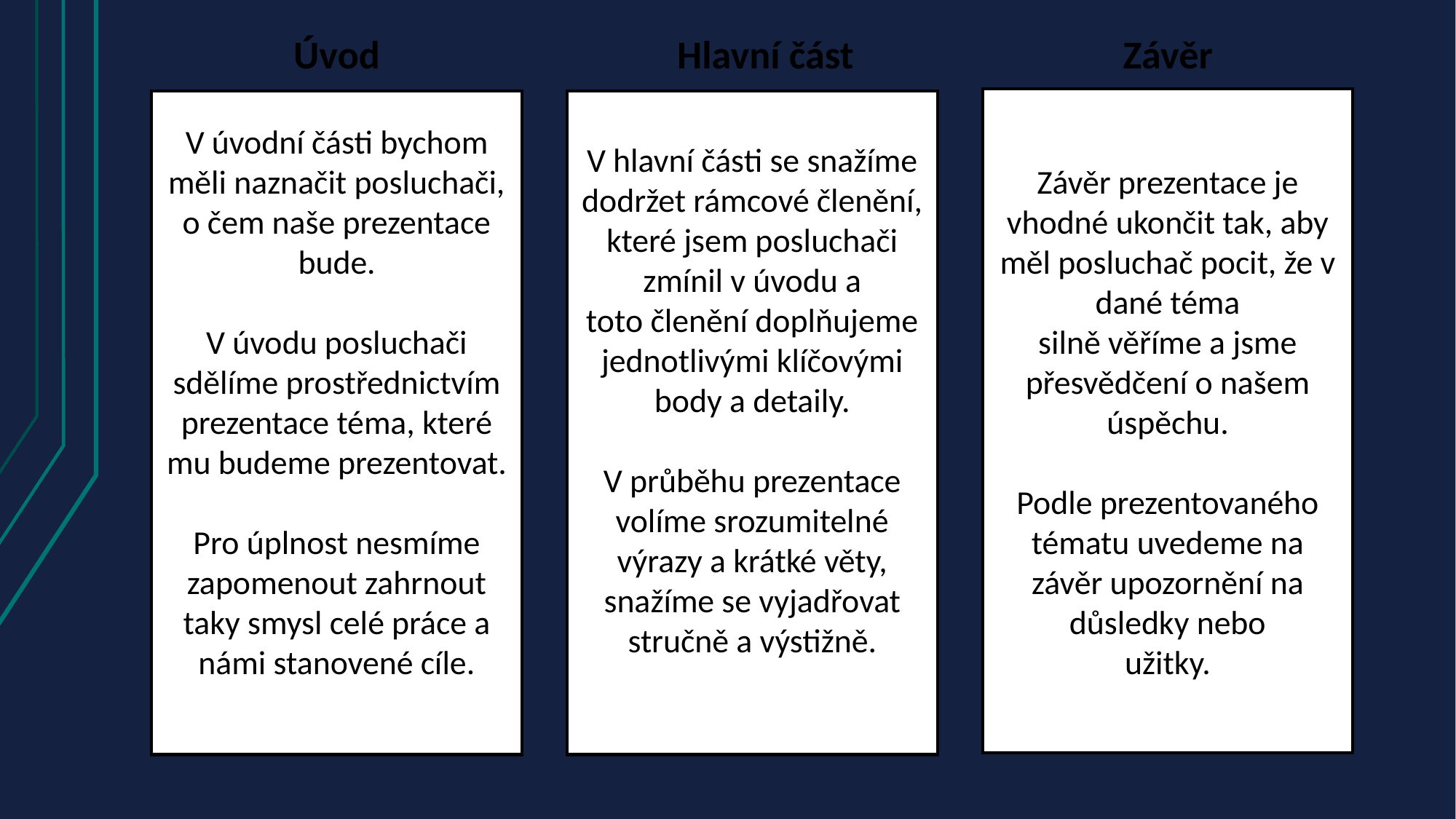

Úvod
Hlavní část
Závěr
Závěr prezentace je vhodné ukončit tak, aby měl posluchač pocit, že v dané téma
silně věříme a jsme přesvědčení o našem úspěchu.

Podle prezentovaného tématu uvedeme na závěr upozornění na důsledky nebo
užitky.

V úvodní části bychom měli naznačit posluchači, o čem naše prezentace bude.

V úvodu posluchači sdělíme prostřednictvím prezentace téma, které mu budeme prezentovat.

Pro úplnost nesmíme zapomenout zahrnout taky smysl celé práce a námi stanovené cíle.

V hlavní části se snažíme dodržet rámcové členění, které jsem posluchači zmínil v úvodu a
toto členění doplňujeme jednotlivými klíčovými body a detaily.

V průběhu prezentace volíme srozumitelné výrazy a krátké věty, snažíme se vyjadřovat
stručně a výstižně.